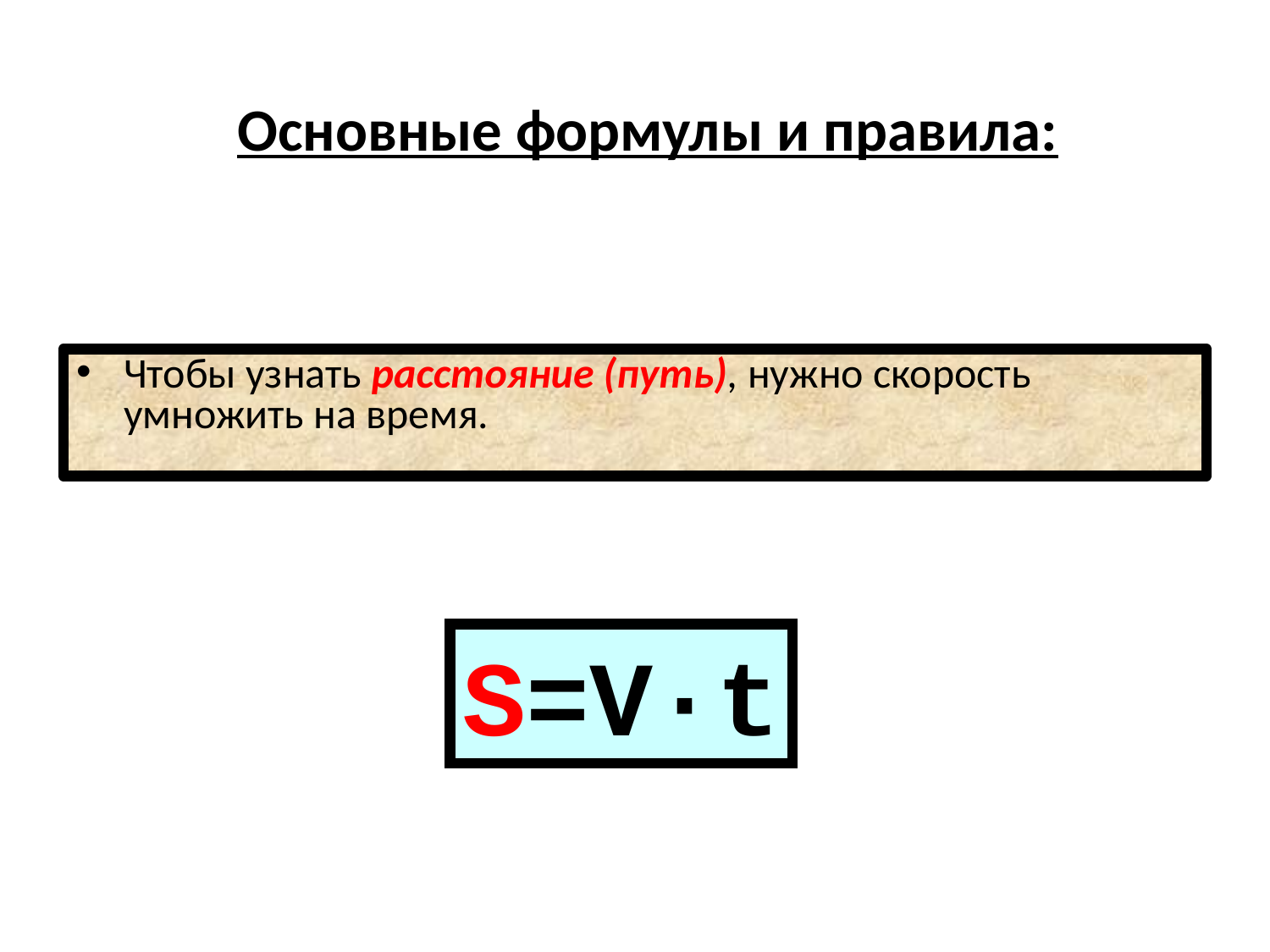

# Основные формулы и правила:
Чтобы узнать расстояние (путь), нужно скорость умножить на время.
S=V·t